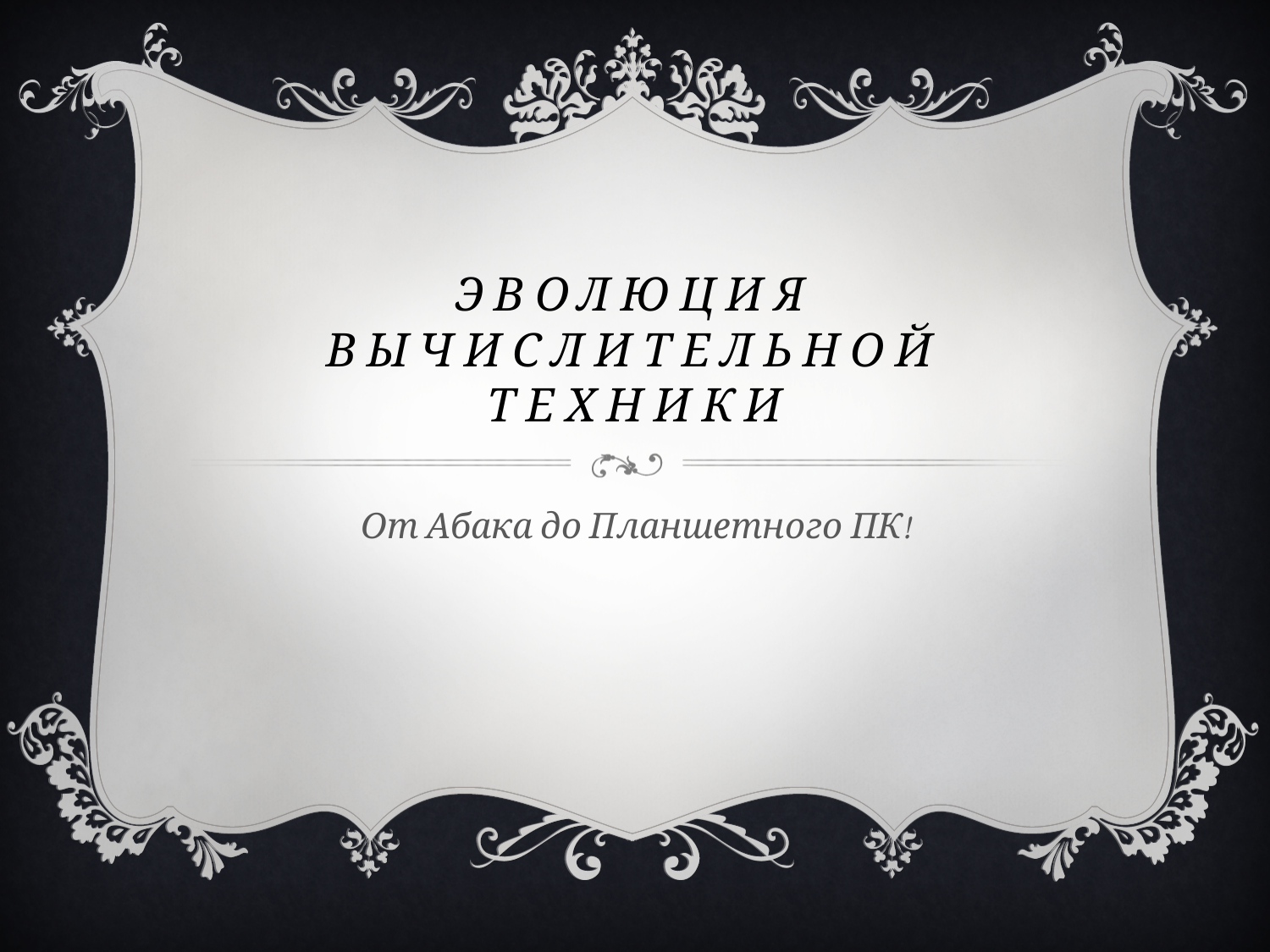

# Эволюция Вычислительной техники
От Абака до Планшетного ПК!